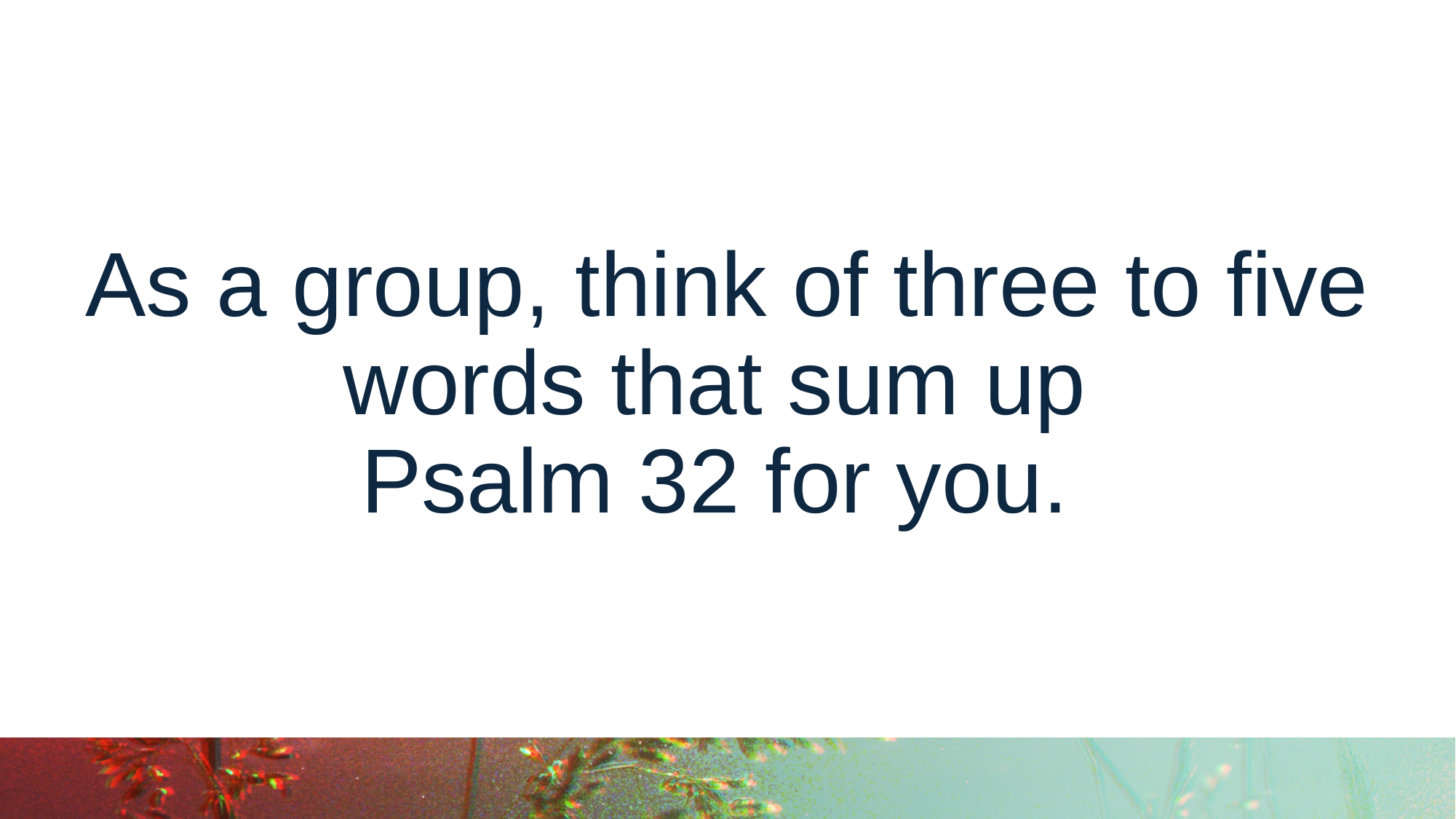

# As a group, think of three to five words that sum up Psalm 32 for you.